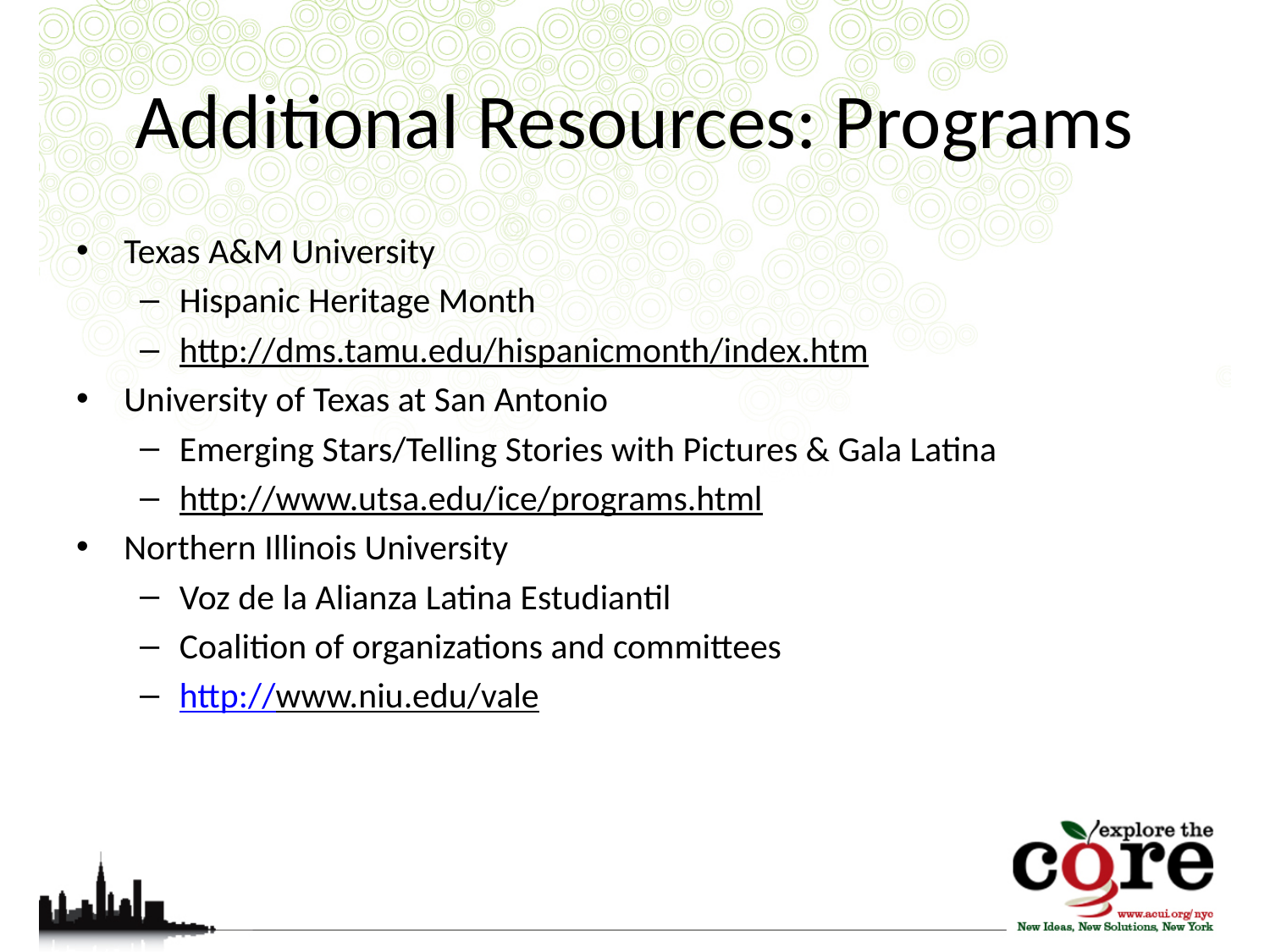

# Additional Resources: Programs
Texas A&M University
Hispanic Heritage Month
http://dms.tamu.edu/hispanicmonth/index.htm
University of Texas at San Antonio
Emerging Stars/Telling Stories with Pictures & Gala Latina
http://www.utsa.edu/ice/programs.html
Northern Illinois University
Voz de la Alianza Latina Estudiantil
Coalition of organizations and committees
http://www.niu.edu/vale